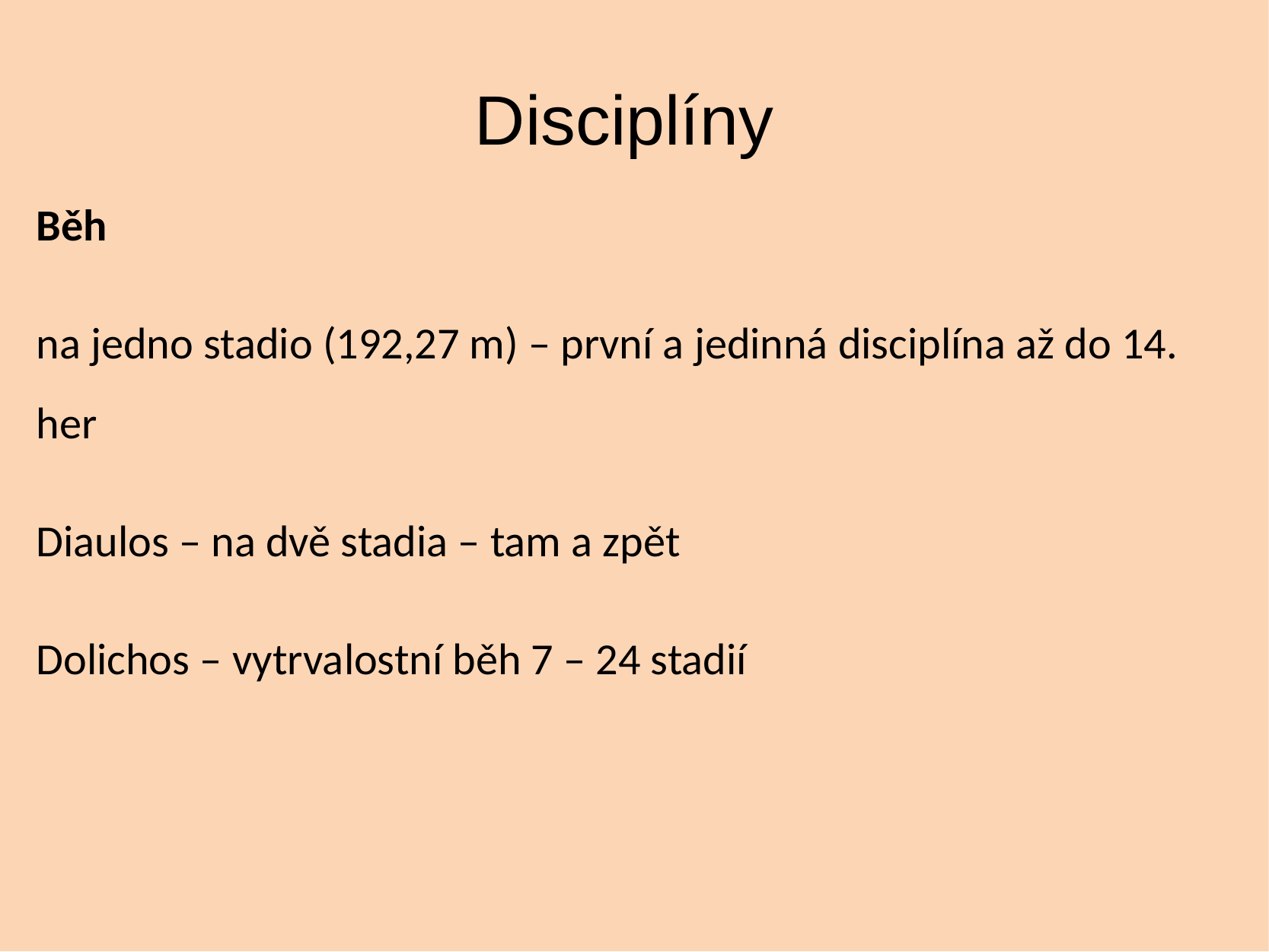

Disciplíny
Běh
na jedno stadio (192,27 m) – první a jedinná disciplína až do 14. her
Diaulos – na dvě stadia – tam a zpět
Dolichos – vytrvalostní běh 7 – 24 stadií